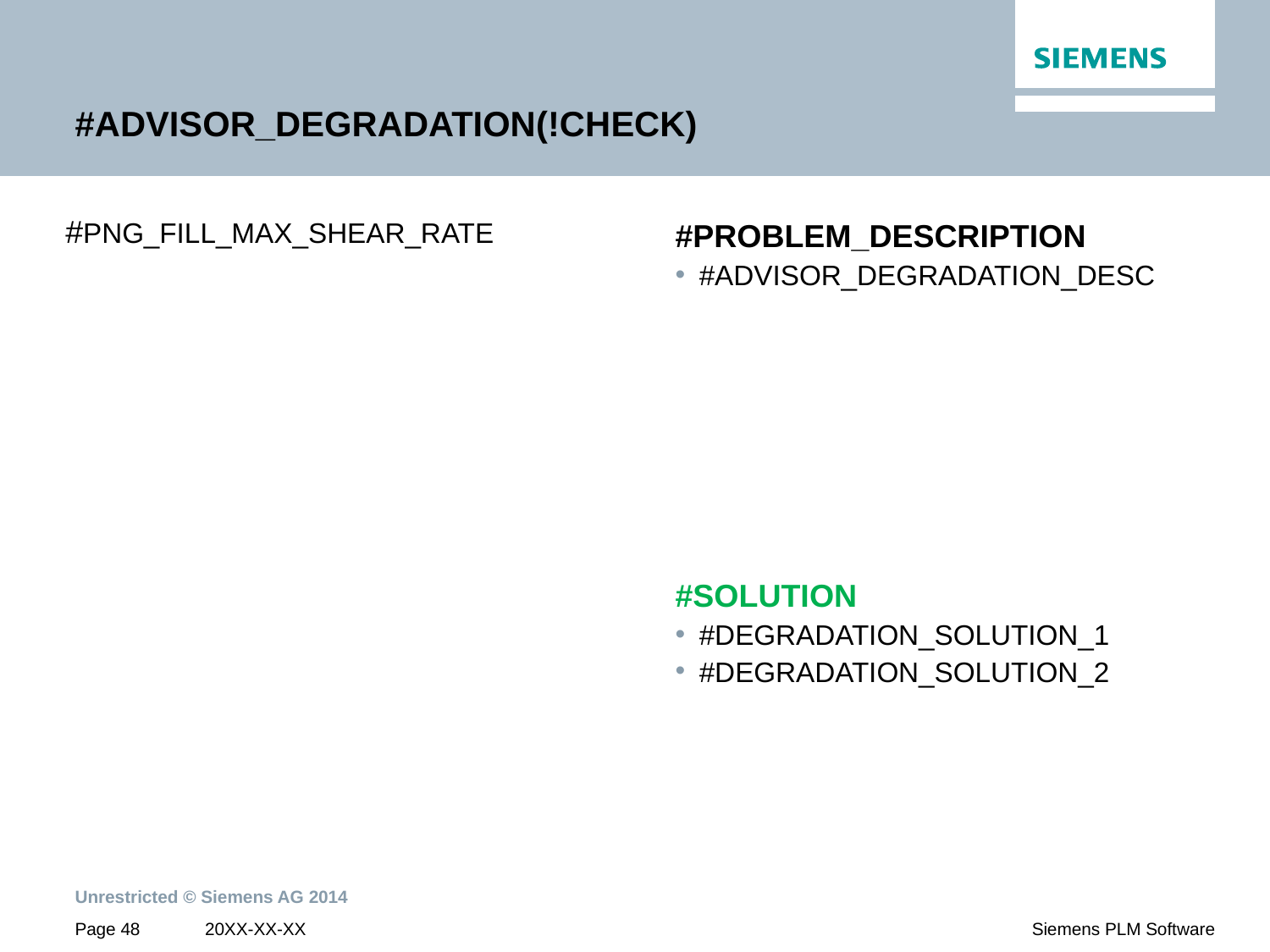

# #ADVISOR_DEGRADATION(!CHECK)
#PNG_FILL_MAX_SHEAR_RATE
#PROBLEM_DESCRIPTION
#ADVISOR_DEGRADATION_DESC

#SOLUTION
#DEGRADATION_SOLUTION_1
#DEGRADATION_SOLUTION_2